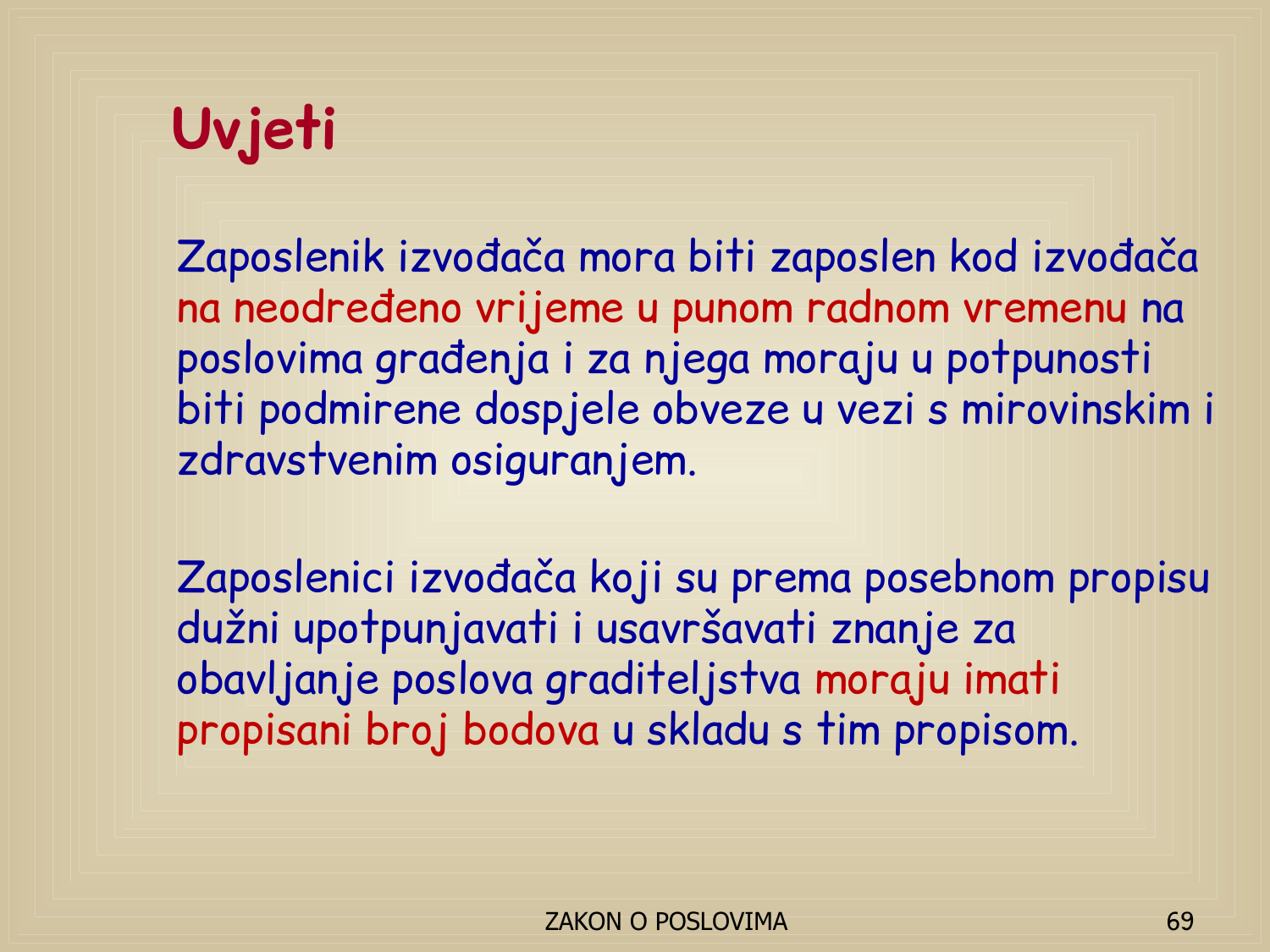

# Uvjeti
Zaposlenik izvođača mora biti zaposlen kod izvođača na neodređeno vrijeme u punom radnom vremenu na poslovima građenja i za njega moraju u potpunosti biti podmirene dospjele obveze u vezi s mirovinskim i zdravstvenim osiguranjem.

Zaposlenici izvođača koji su prema posebnom propisu dužni upotpunjavati i usavršavati znanje za obavljanje poslova graditeljstva moraju imati propisani broj bodova u skladu s tim propisom.

ZAKON O POSLOVIMA
69